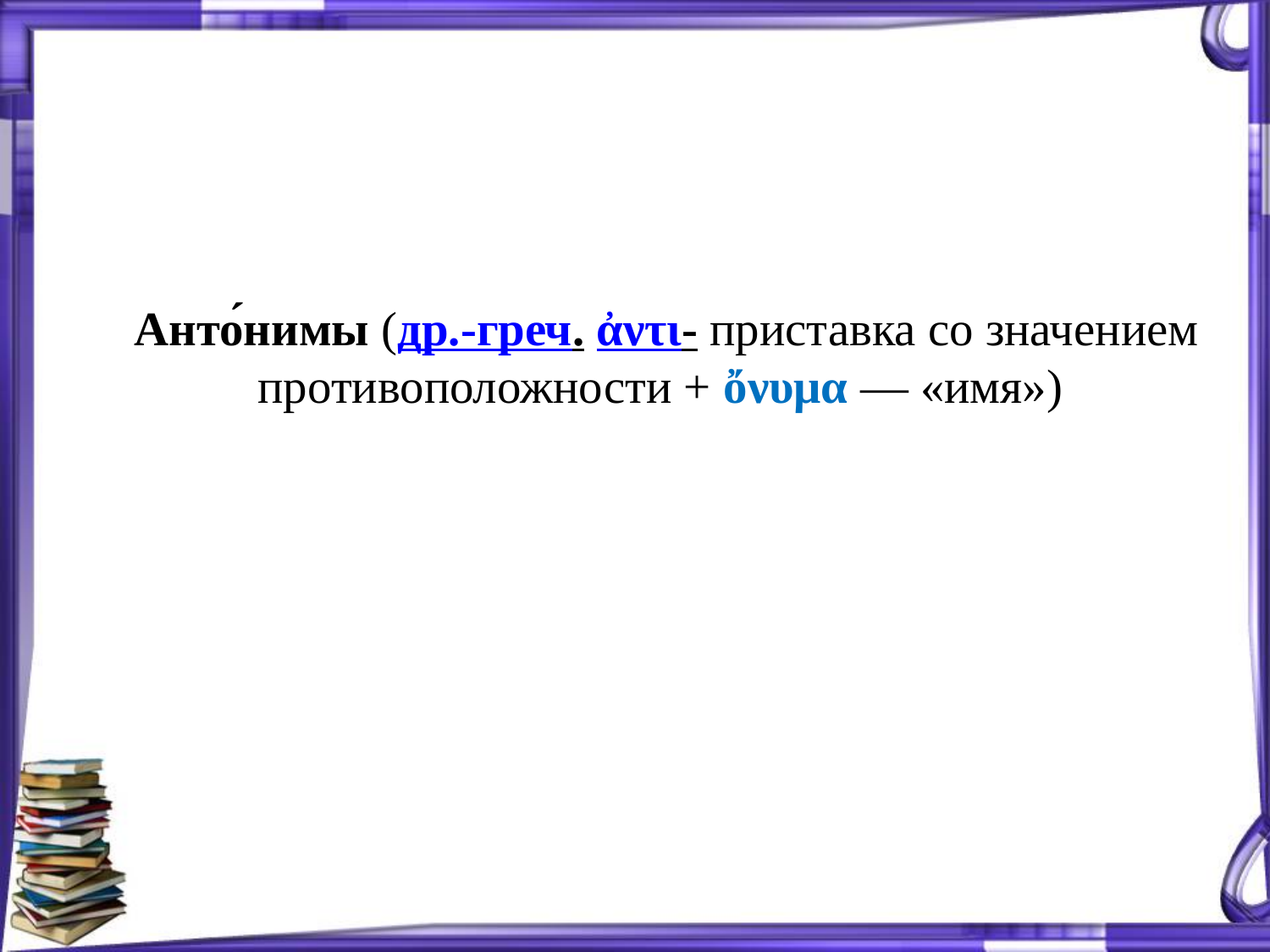

# Анто́нимы (др.-греч. ἀντι- приставка со значением противоположности + ὄνυμα — «имя»)